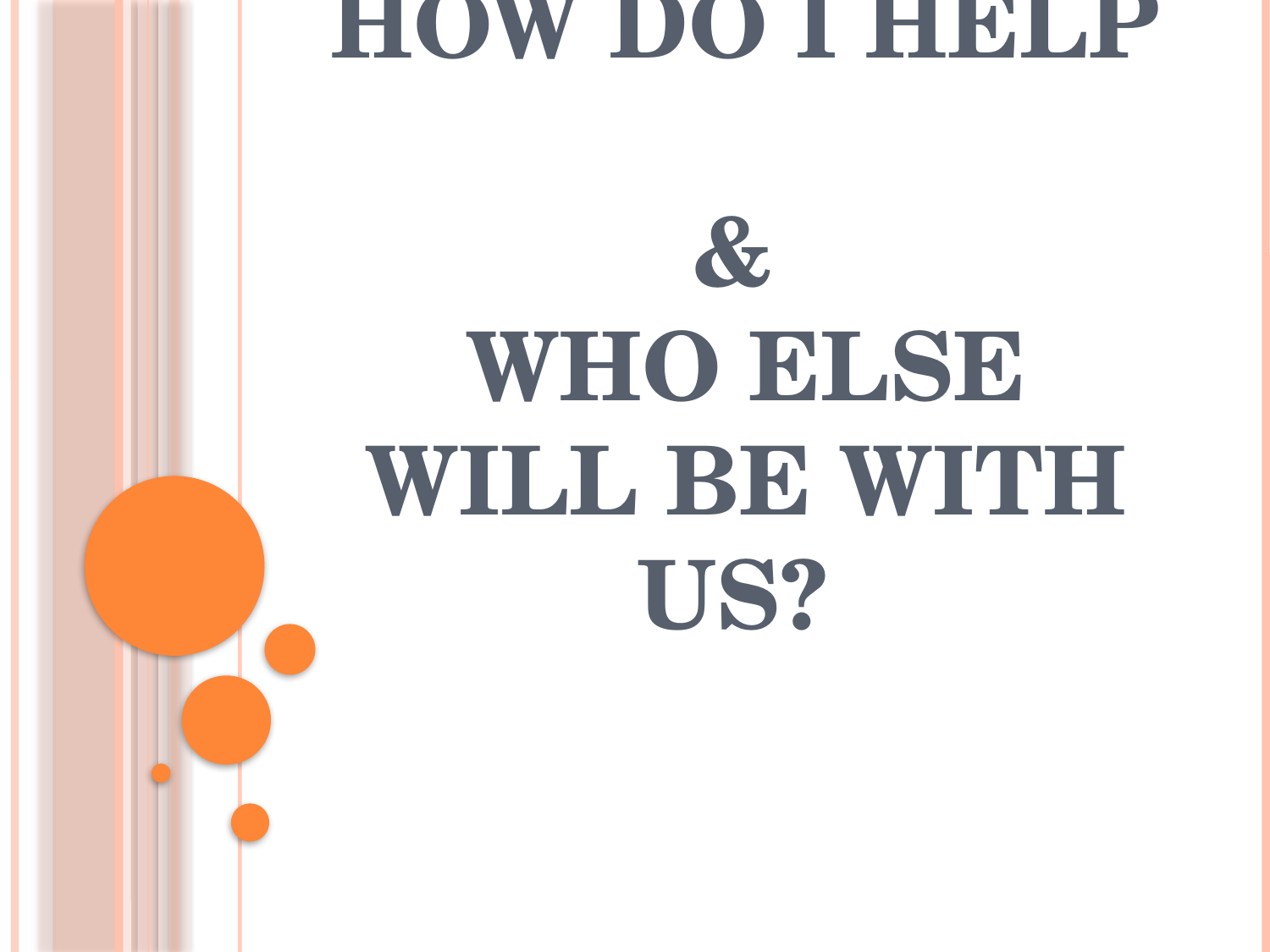

# How do I help & who else will be with us?